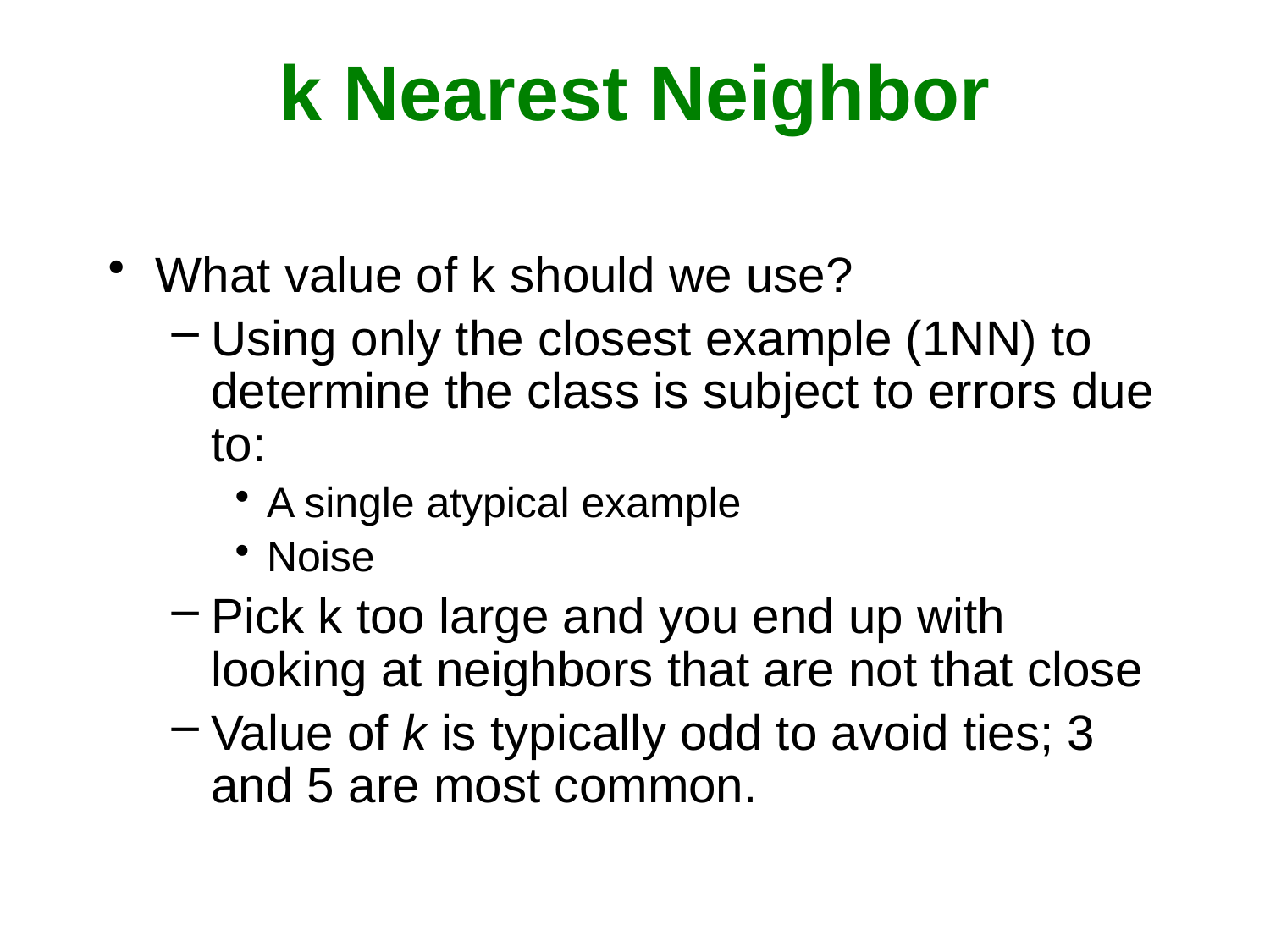

# k Nearest Neighbor
What value of k should we use?
Using only the closest example (1NN) to determine the class is subject to errors due to:
A single atypical example
Noise
Pick k too large and you end up with looking at neighbors that are not that close
Value of k is typically odd to avoid ties; 3 and 5 are most common.